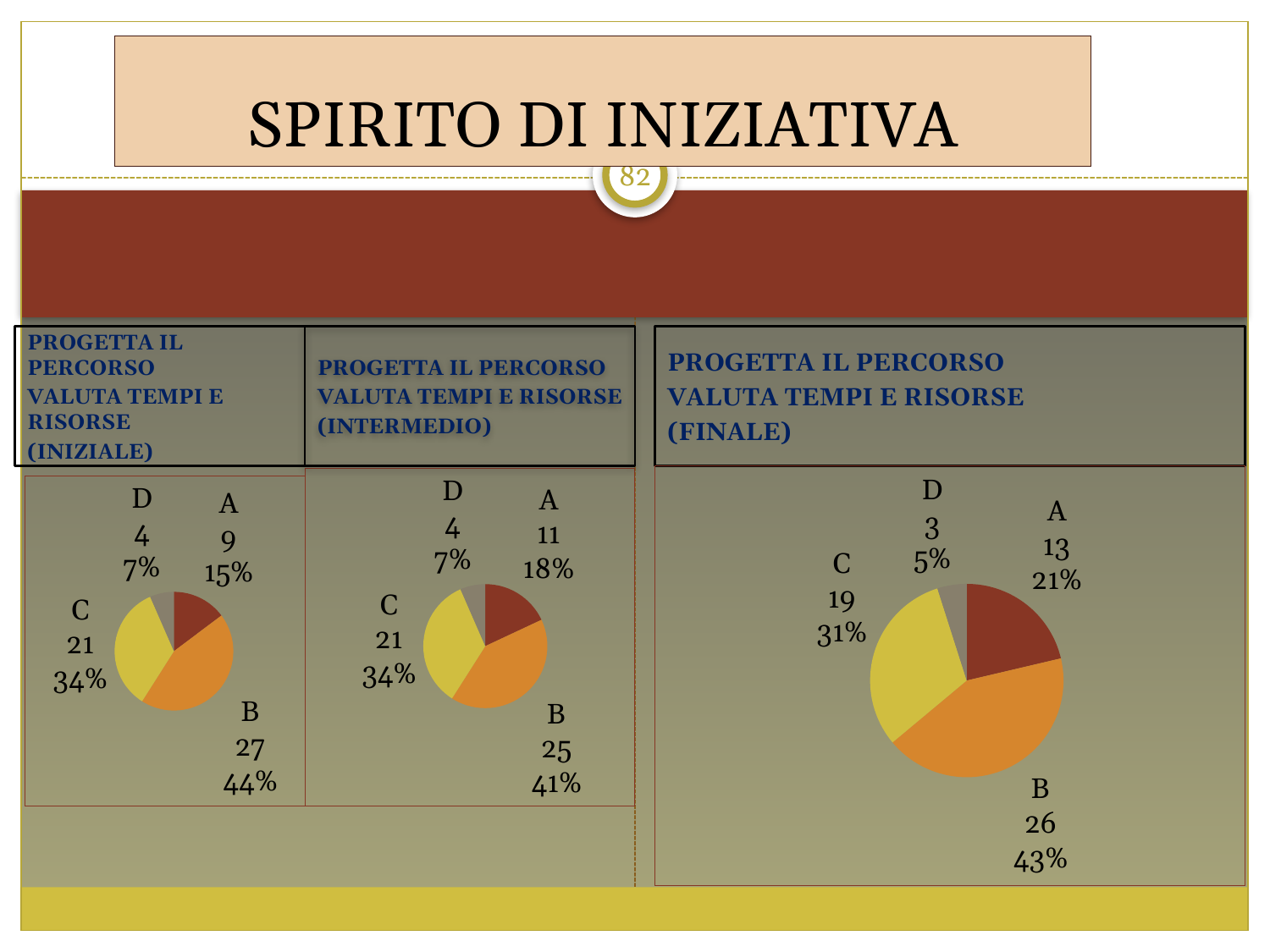

# SPIRITO DI INIZIATIVA
82
PROGETTA IL PERCORSO
VALUTA TEMPI E RISORSE
(INIZIALE)
PROGETTA IL PERCORSO
VALUTA TEMPI E RISORSE
(INTERMEDIO)
PROGETTA IL PERCORSO
VALUTA TEMPI E RISORSE
(FINALE)

### Chart

| Category | Vendite |
|---|---|
| A | 13.0 |
| B | 26.0 |
| C | 19.0 |
| D | 3.0 |

### Chart

| Category | Vendite |
|---|---|
| A | 11.0 |
| B | 25.0 |
| C | 21.0 |
| D | 4.0 |

### Chart

| Category | Vendite |
|---|---|
| A | 9.0 |
| B | 27.0 |
| C | 21.0 |
| D | 4.0 |